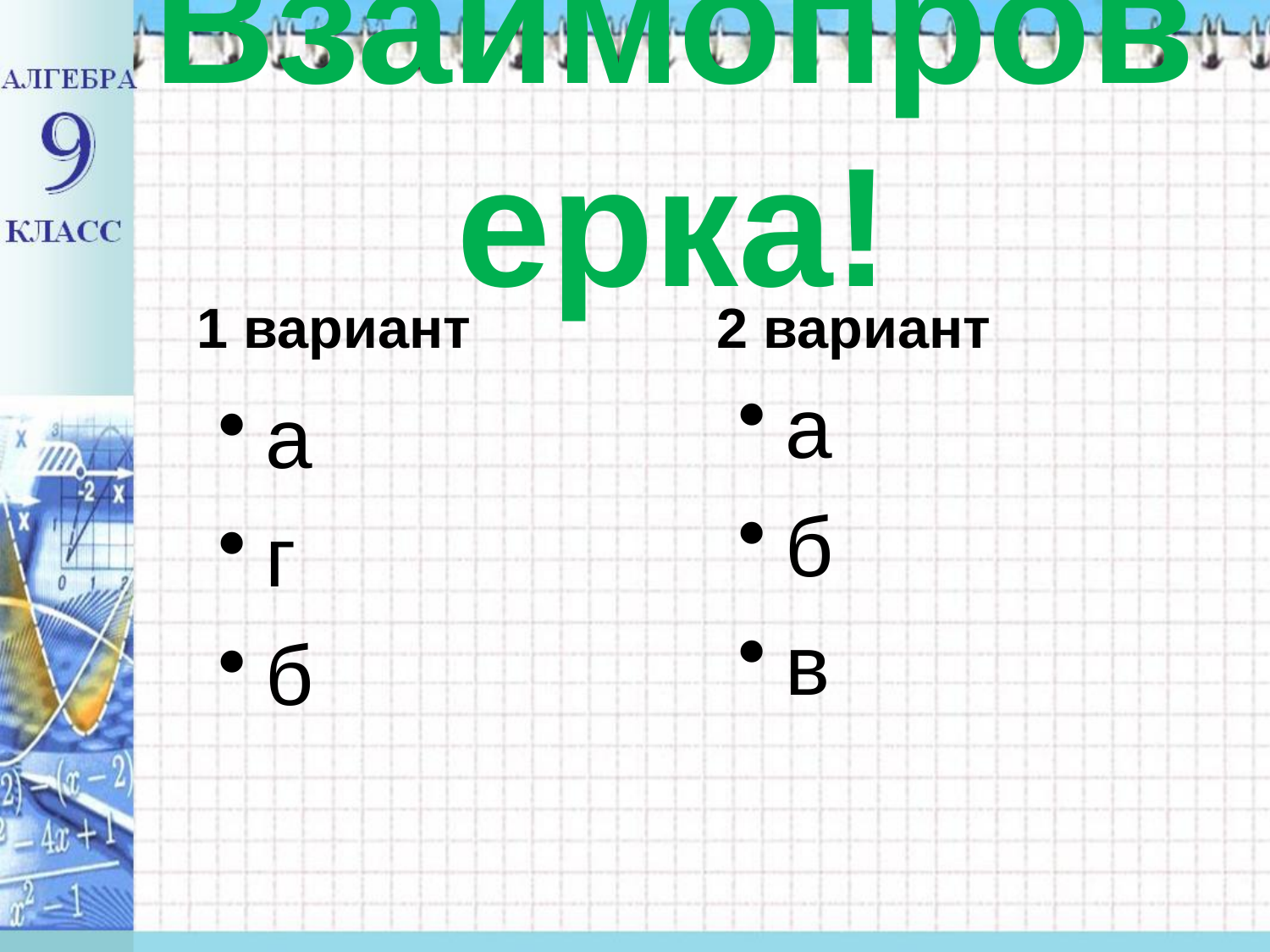

# Взаимопроверка!
1 вариант
2 вариант
а
б
в
а
г
б